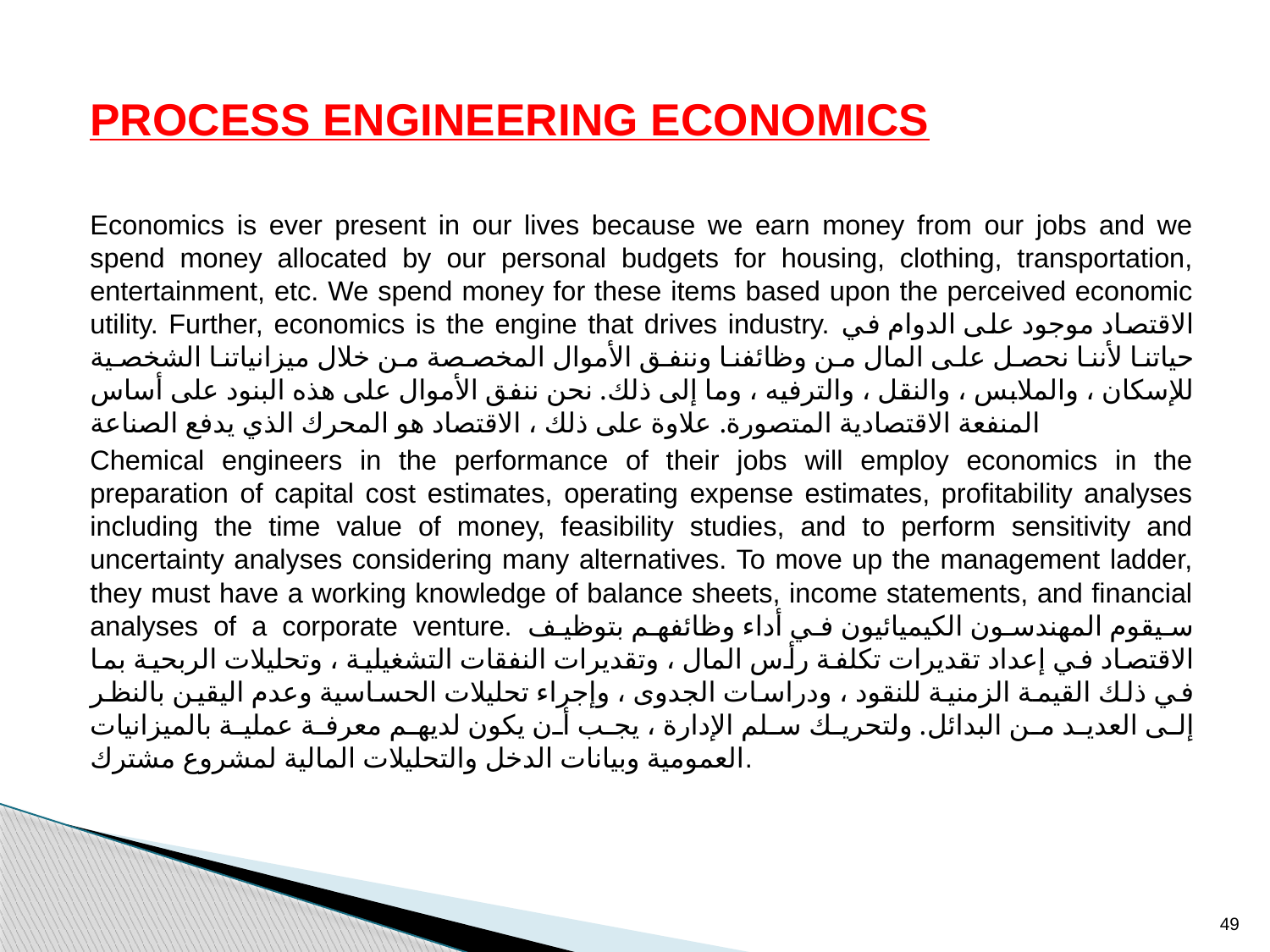

PROCESS ENGINEERING ECONOMICS

Economics is ever present in our lives because we earn money from our jobs and we spend money allocated by our personal budgets for housing, clothing, transportation, entertainment, etc. We spend money for these items based upon the perceived economic utility. Further, economics is the engine that drives industry. الاقتصاد موجود على الدوام في حياتنا لأننا نحصل على المال من وظائفنا وننفق الأموال المخصصة من خلال ميزانياتنا الشخصية للإسكان ، والملابس ، والنقل ، والترفيه ، وما إلى ذلك. نحن ننفق الأموال على هذه البنود على أساس المنفعة الاقتصادية المتصورة. علاوة على ذلك ، الاقتصاد هو المحرك الذي يدفع الصناعة
Chemical engineers in the performance of their jobs will employ economics in the preparation of capital cost estimates, operating expense estimates, profitability analyses including the time value of money, feasibility studies, and to perform sensitivity and uncertainty analyses considering many alternatives. To move up the management ladder, they must have a working knowledge of balance sheets, income statements, and financial analyses of a corporate venture. سيقوم المهندسون الكيميائيون في أداء وظائفهم بتوظيف الاقتصاد في إعداد تقديرات تكلفة رأس المال ، وتقديرات النفقات التشغيلية ، وتحليلات الربحية بما في ذلك القيمة الزمنية للنقود ، ودراسات الجدوى ، وإجراء تحليلات الحساسية وعدم اليقين بالنظر إلى العديد من البدائل. ولتحريك سلم الإدارة ، يجب أن يكون لديهم معرفة عملية بالميزانيات العمومية وبيانات الدخل والتحليلات المالية لمشروع مشترك.
49